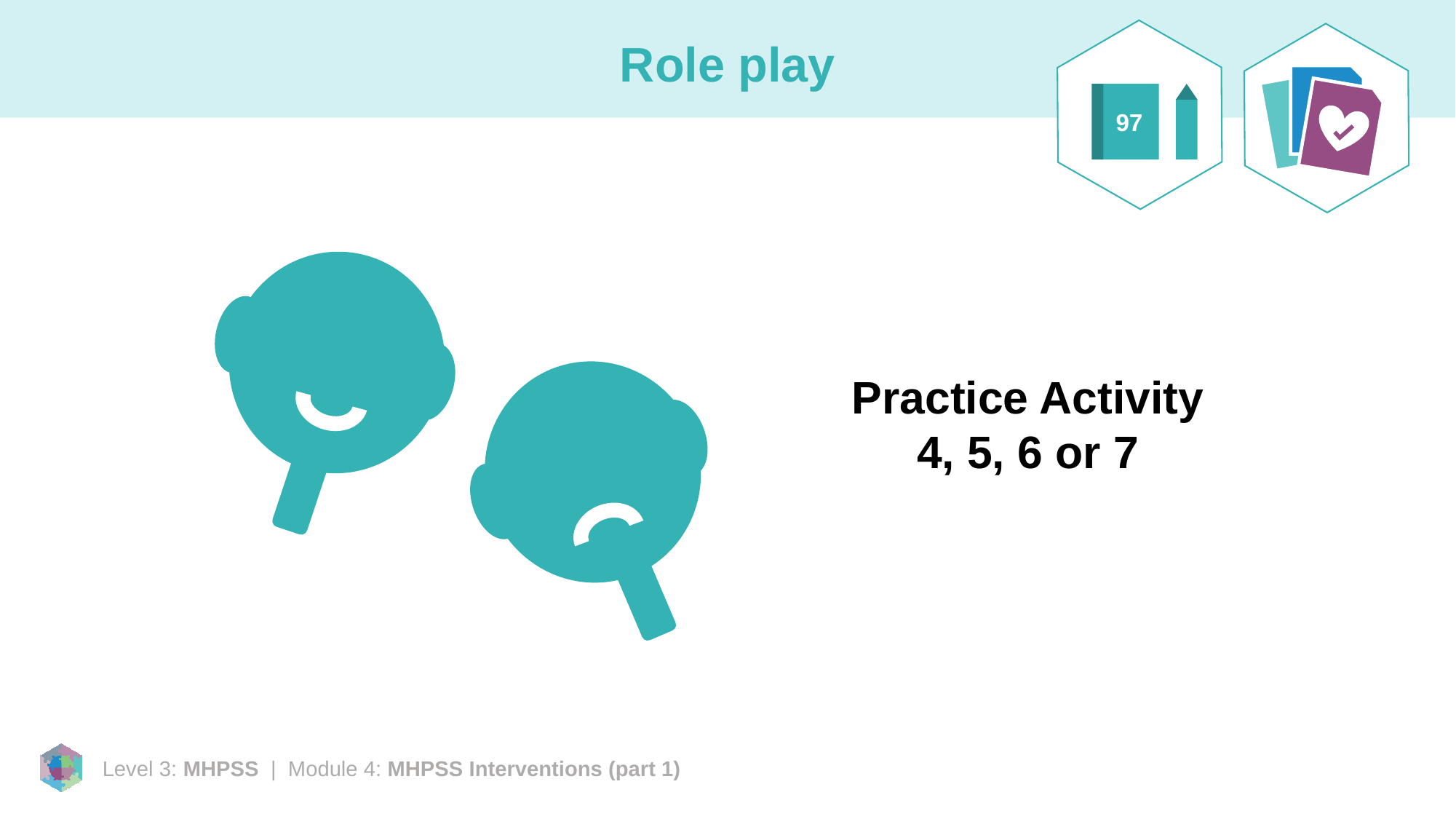

97

# Role play

Practice Activity 4, 5, 6 or 7